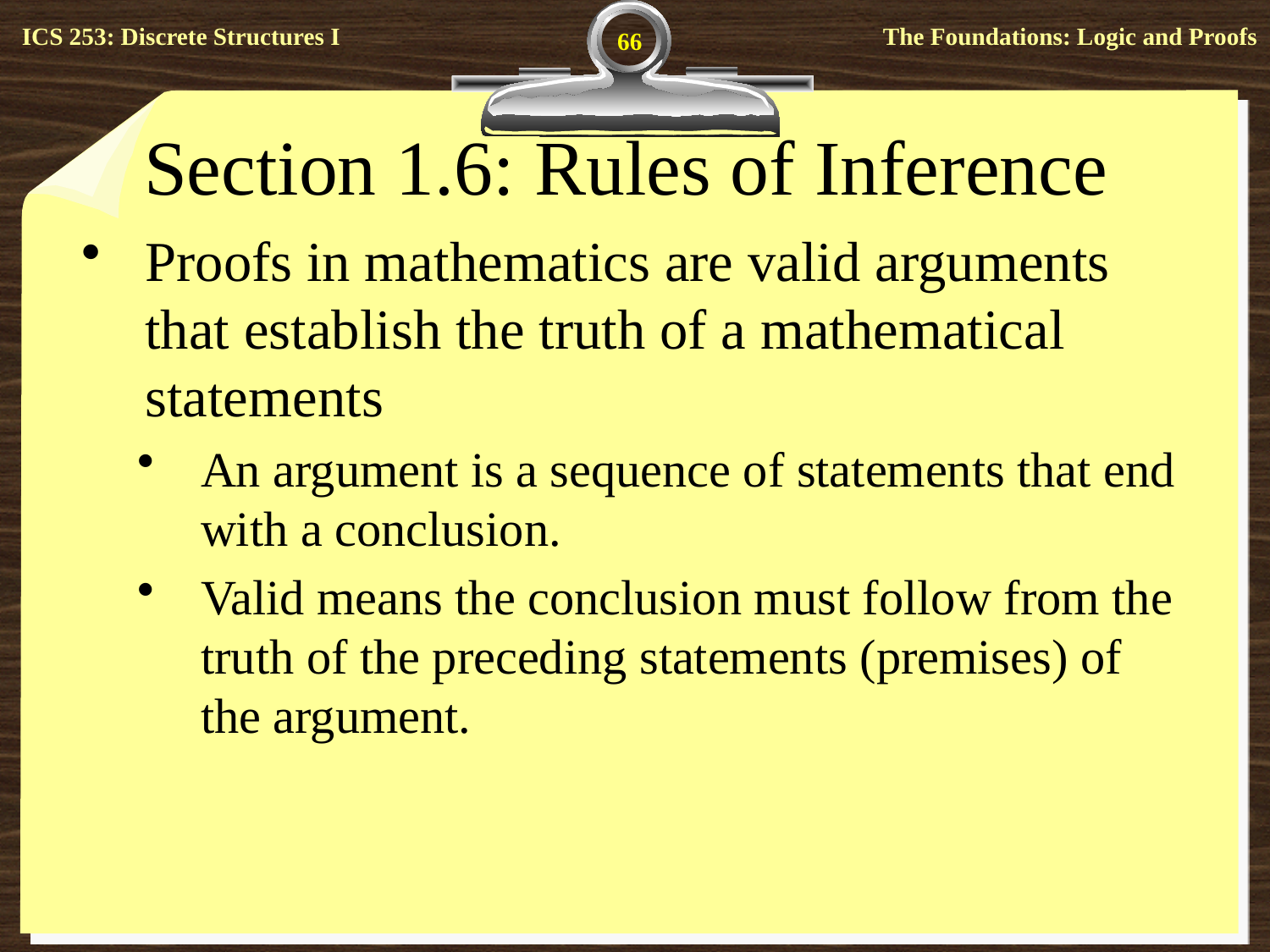

66
# Section 1.6: Rules of Inference
Proofs in mathematics are valid arguments that establish the truth of a mathematical statements
An argument is a sequence of statements that end with a conclusion.
Valid means the conclusion must follow from the truth of the preceding statements (premises) of the argument.